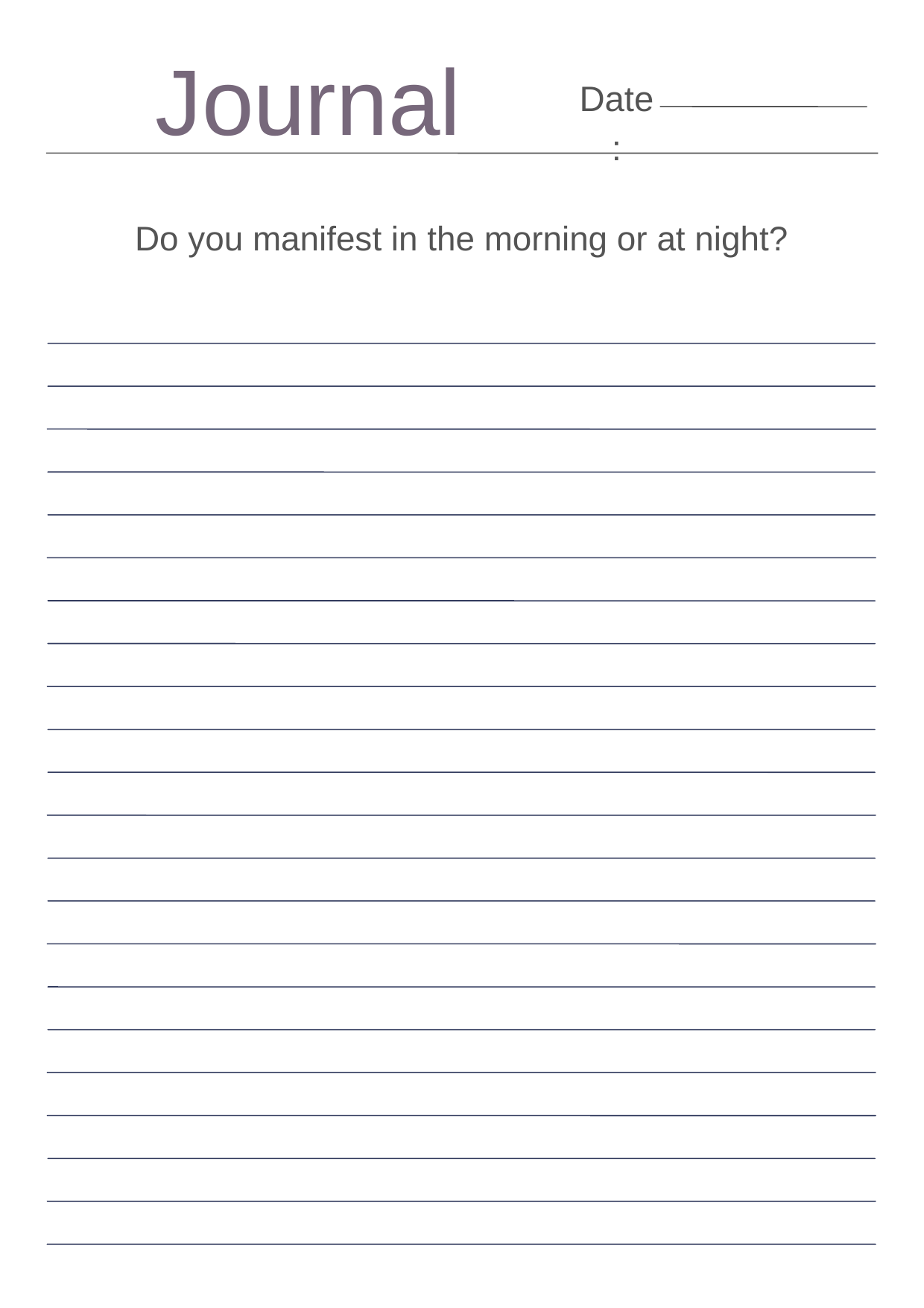

Journal
Date:

Do you manifest in the morning or at night?